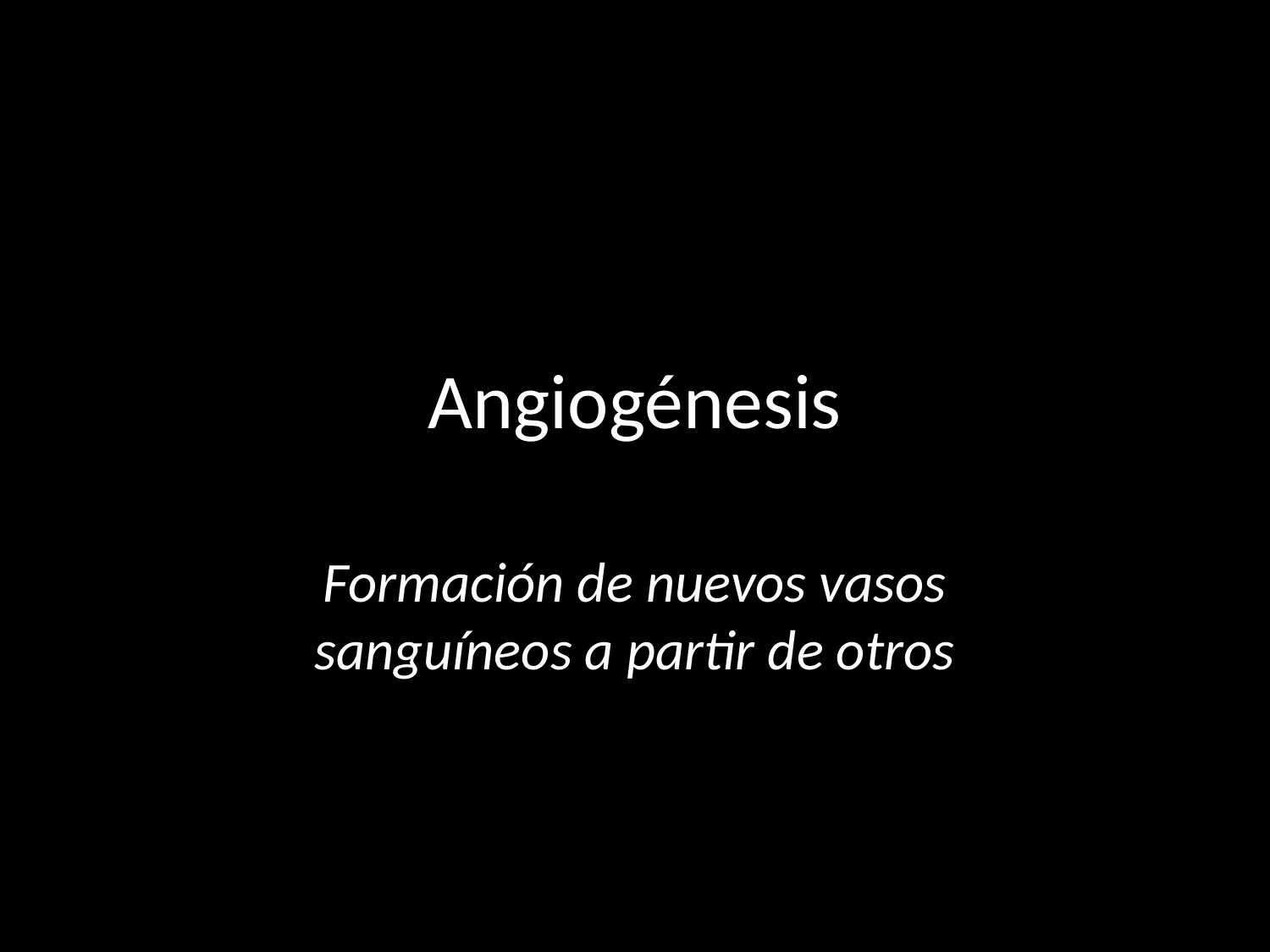

# Angiogénesis
Formación de nuevos vasos sanguíneos a partir de otros